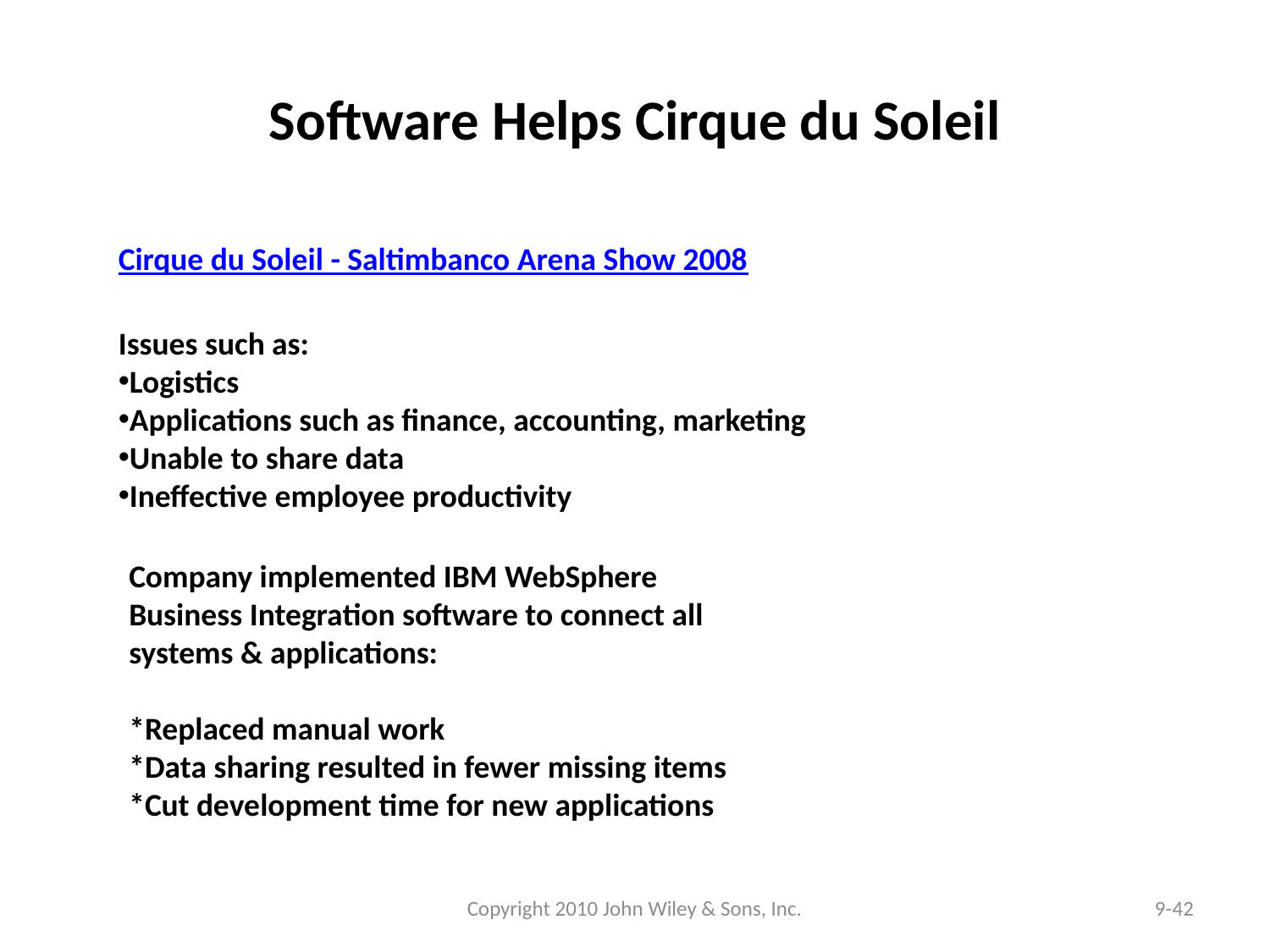

# Software Helps Cirque du Soleil
Cirque du Soleil - Saltimbanco Arena Show 2008
Issues such as:
Logistics
Applications such as finance, accounting, marketing
Unable to share data
Ineffective employee productivity
Company implemented IBM WebSphere Business Integration software to connect all systems & applications:
*Replaced manual work
*Data sharing resulted in fewer missing items
*Cut development time for new applications
Copyright 2010 John Wiley & Sons, Inc.
9-42